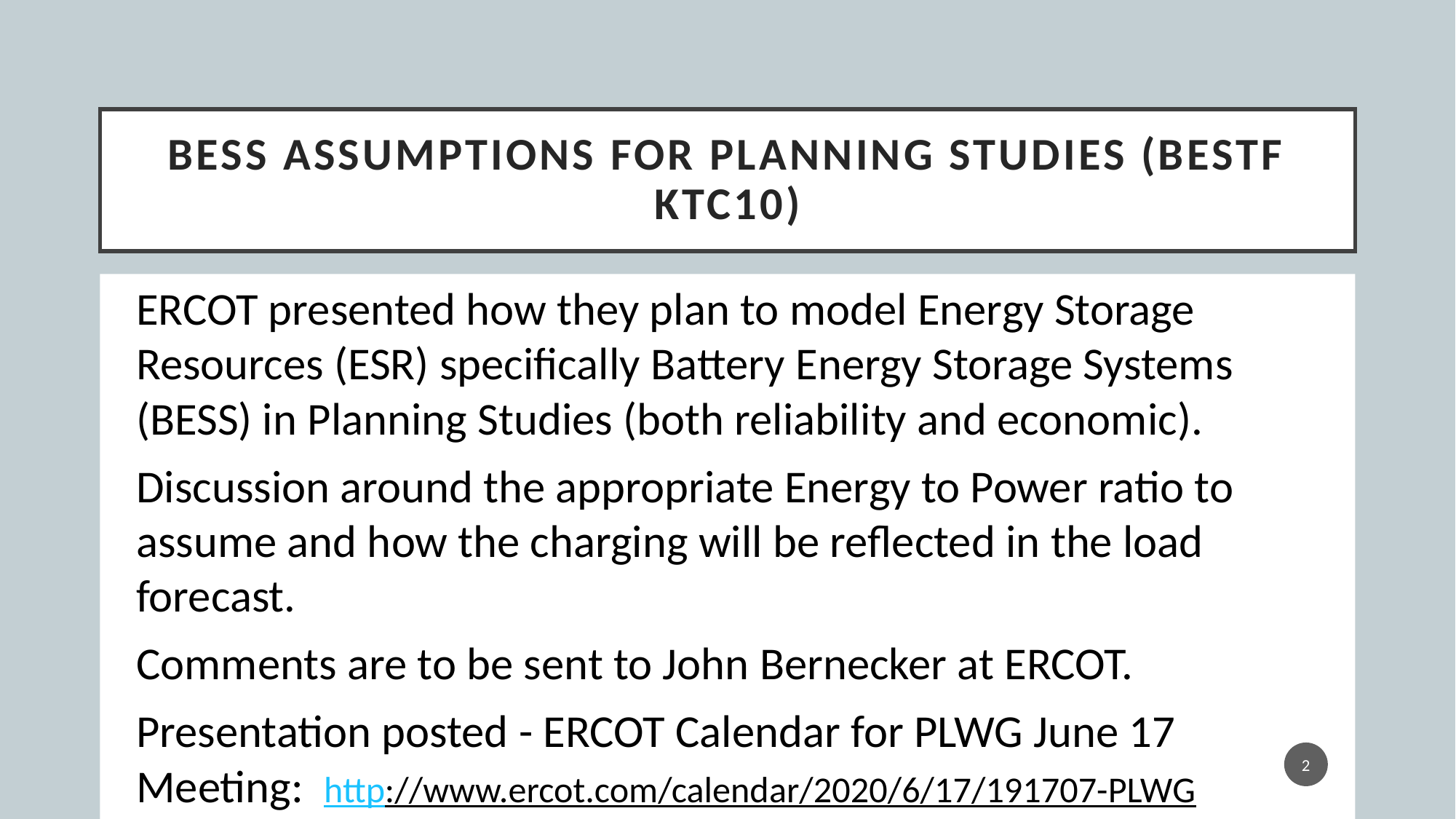

# BESS Assumptions for Planning Studies (BESTF KTC10)
ERCOT presented how they plan to model Energy Storage Resources (ESR) specifically Battery Energy Storage Systems (BESS) in Planning Studies (both reliability and economic).
Discussion around the appropriate Energy to Power ratio to assume and how the charging will be reflected in the load forecast.
Comments are to be sent to John Bernecker at ERCOT.
Presentation posted - ERCOT Calendar for PLWG June 17 Meeting: 	http://www.ercot.com/calendar/2020/6/17/191707-PLWG

2